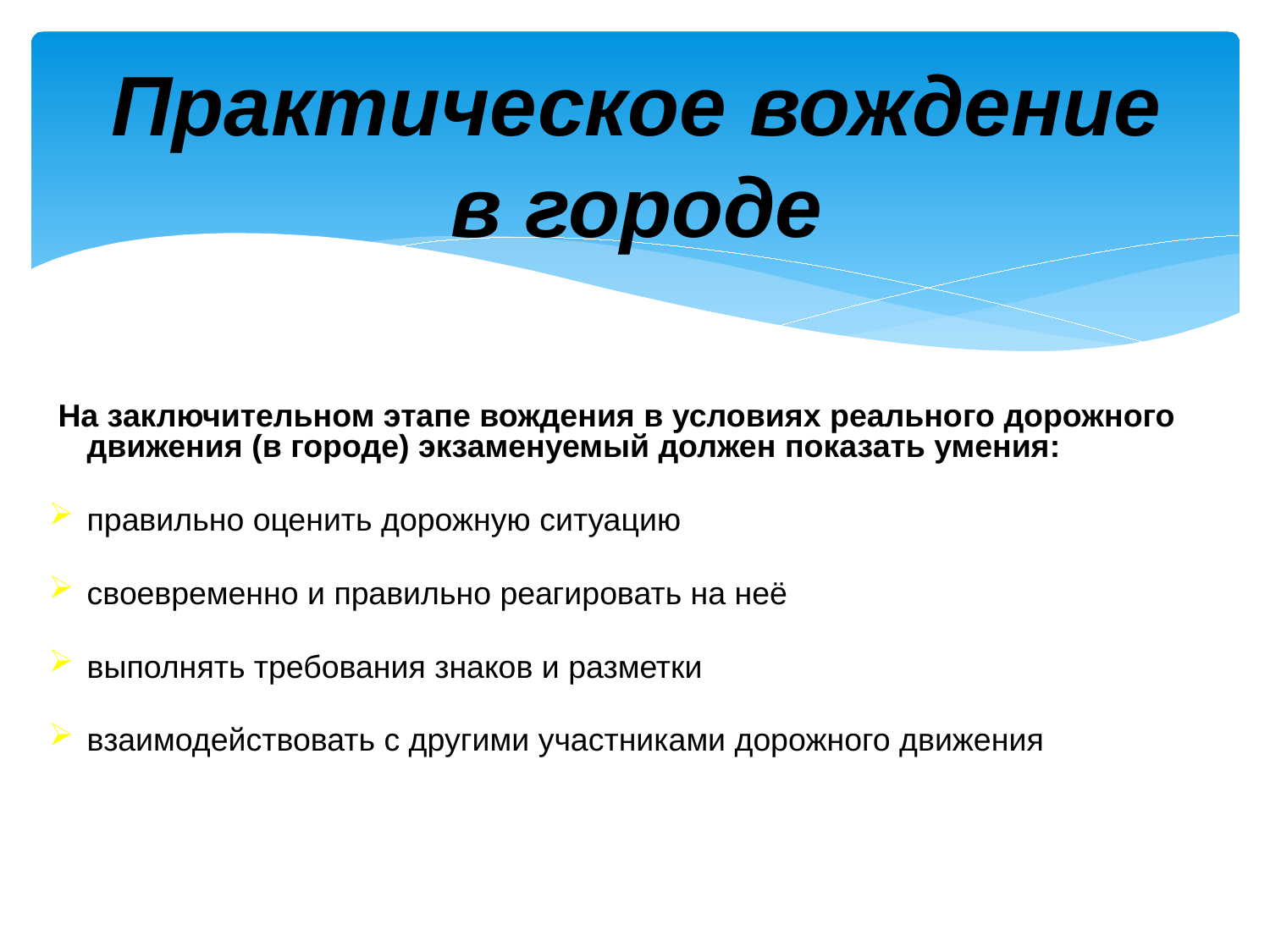

# Практическое вождение в городе
 На заключительном этапе вождения в условиях реального дорожного движения (в городе) экзаменуемый должен показать умения:

правильно оценить дорожную ситуацию

своевременно и правильно реагировать на неё

выполнять требования знаков и разметки

взаимодействовать с другими участниками дорожного движения